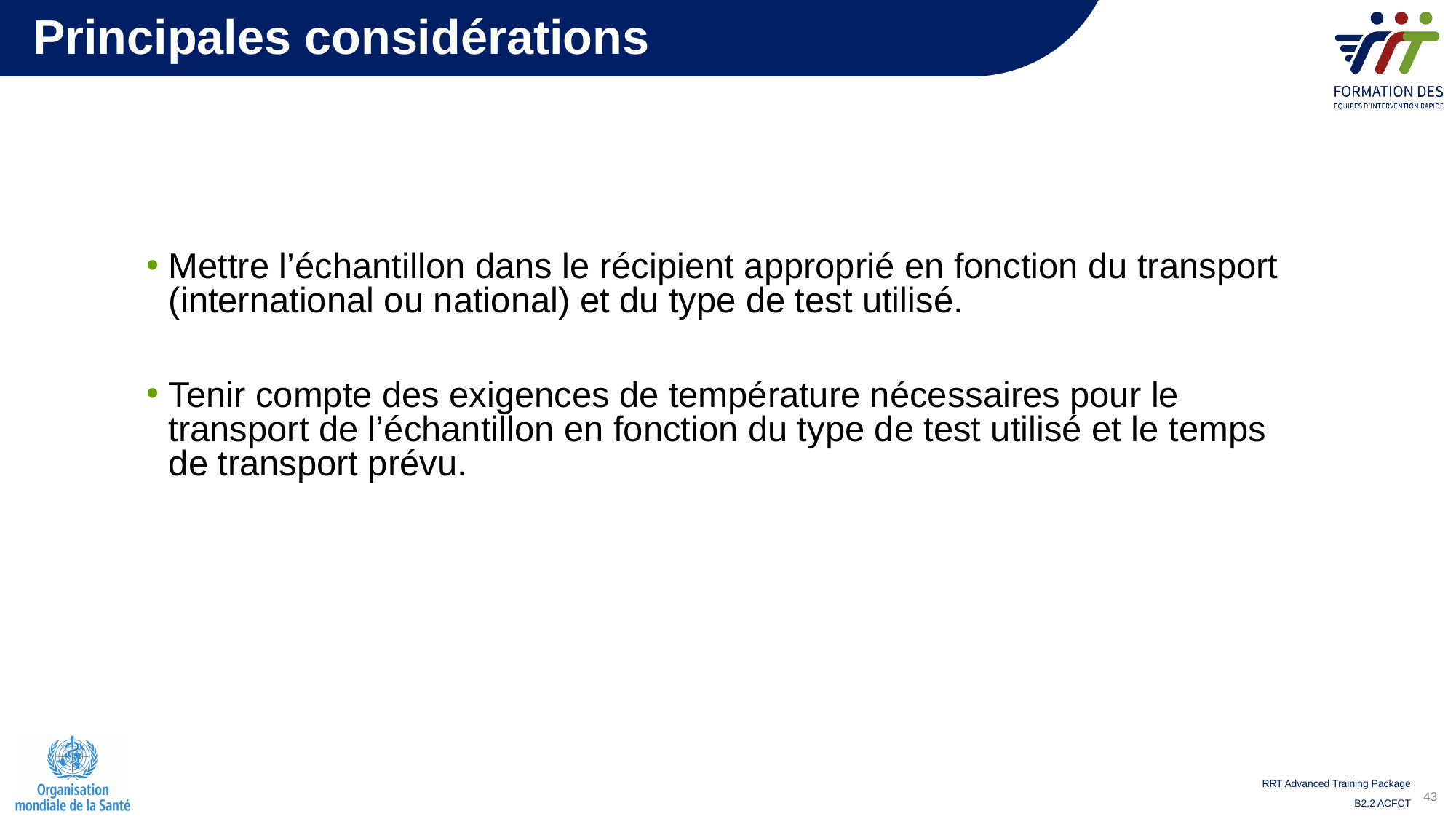

Principales considérations
Mettre l’échantillon dans le récipient approprié en fonction du transport (international ou national) et du type de test utilisé.

Tenir compte des exigences de température nécessaires pour le transport de l’échantillon en fonction du type de test utilisé et le temps de transport prévu.